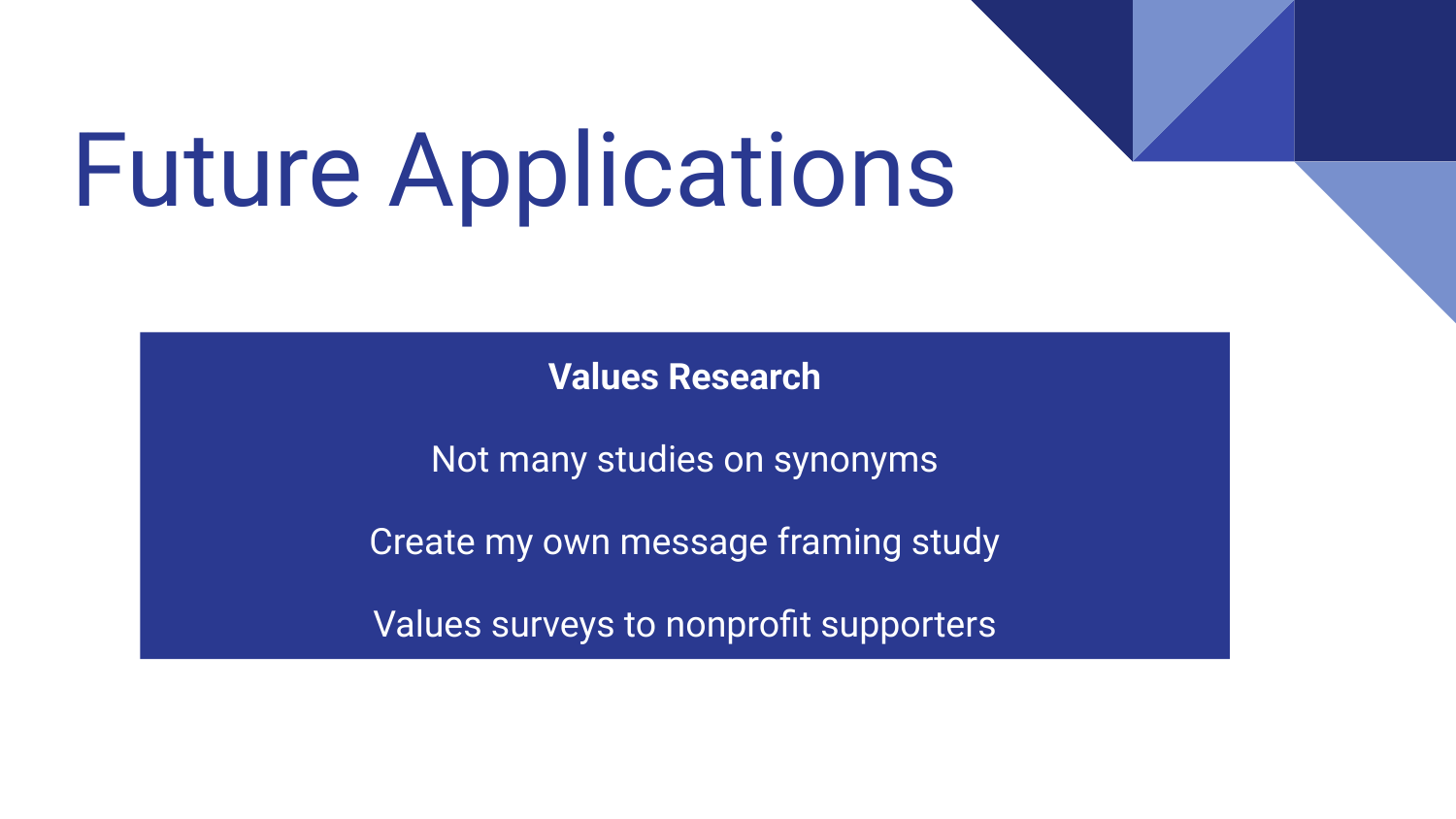

Future Applications
Values Research
Not many studies on synonyms
Create my own message framing study
Values surveys to nonprofit supporters
#